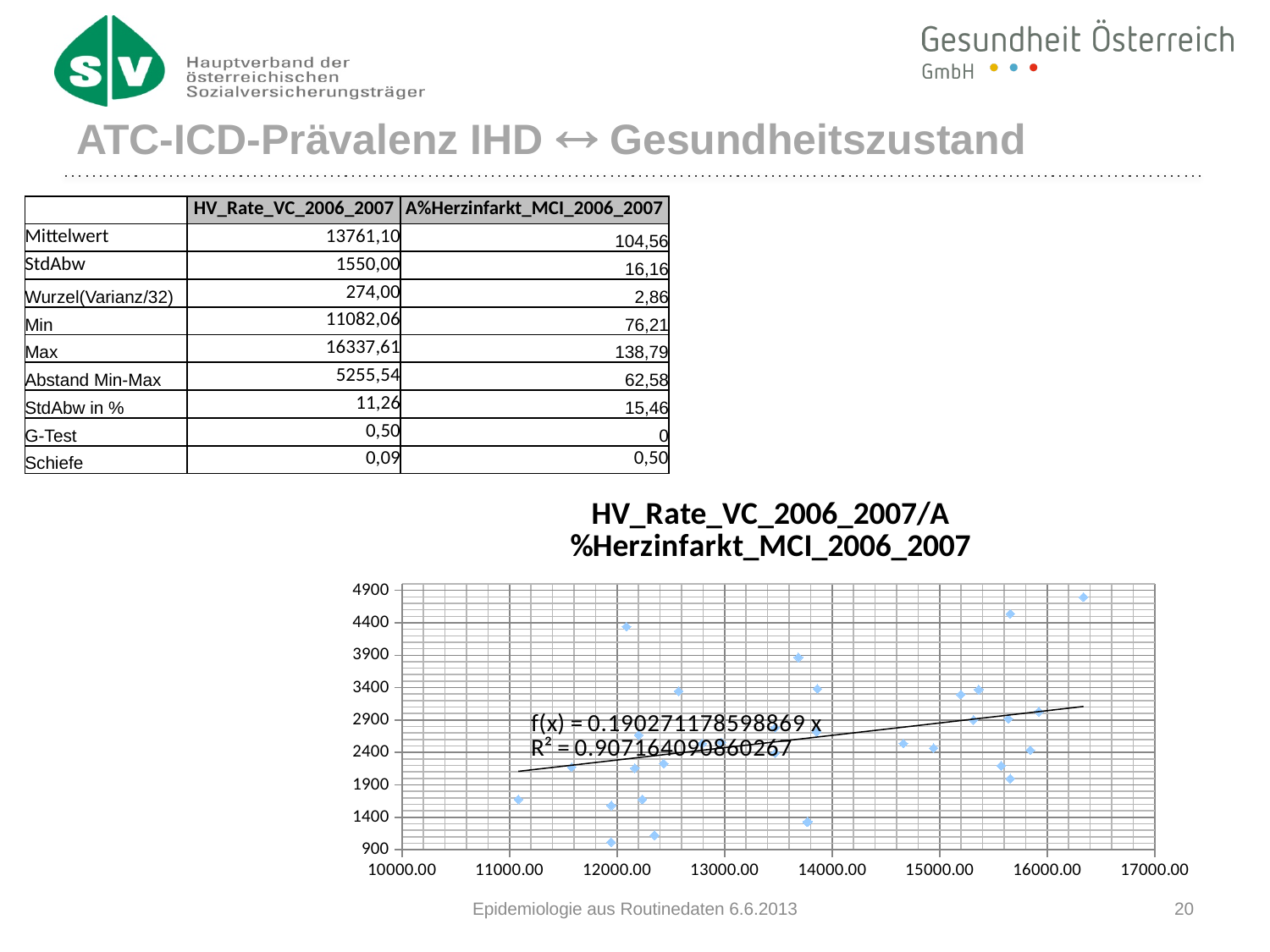

# ATC-ICD-Prävalenz IHD ↔ Gesundheitszustand
|  | HV\_Rate\_VC\_2006\_2007 | A%Herzinfarkt\_MCI\_2006\_2007 |
| --- | --- | --- |
| Mittelwert | 13761,10 | 104,56 |
| StdAbw | 1550,00 | 16,16 |
| Wurzel(Varianz/32) | 274,00 | 2,86 |
| Min | 11082,06 | 76,21 |
| Max | 16337,61 | 138,79 |
| Abstand Min-Max | 5255,54 | 62,58 |
| StdAbw in % | 11,26 | 15,46 |
| G-Test | 0,50 | 0 |
| Schiefe | 0,09 | 0,50 |

### Chart:

| Category | HV_Rate_VC_2006_2007/A%Herzinfarkt_MCI_2006_2007 |
|---|---|
Epidemiologie aus Routinedaten 6.6.2013
20